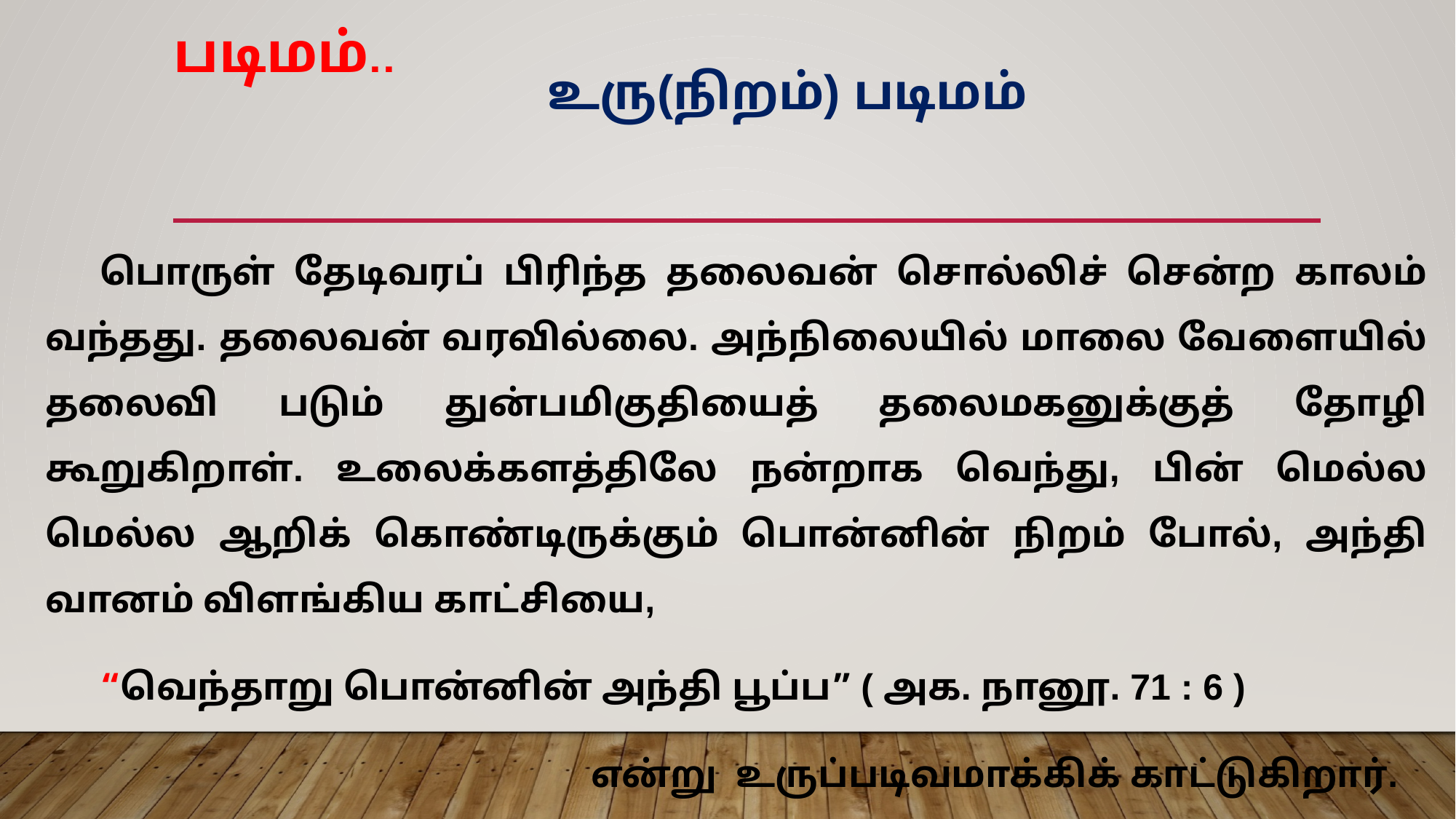

# படிமம்..
உரு(நிறம்) படிமம்

பொருள் தேடிவரப் பிரிந்த தலைவன் சொல்லிச் சென்ற காலம் வந்தது. தலைவன் வரவில்லை. அந்நிலையில் மாலை வேளையில் தலைவி படும் துன்பமிகுதியைத் தலைமகனுக்குத் தோழி கூறுகிறாள். உலைக்களத்திலே நன்றாக வெந்து, பின் மெல்ல மெல்ல ஆறிக் கொண்டிருக்கும் பொன்னின் நிறம் போல், அந்தி வானம் விளங்கிய காட்சியை,
“வெந்தாறு பொன்னின் அந்தி பூப்ப” ( அக. நானூ. 71 : 6 )
					என்று  உருப்படிவமாக்கிக் காட்டுகிறார்.